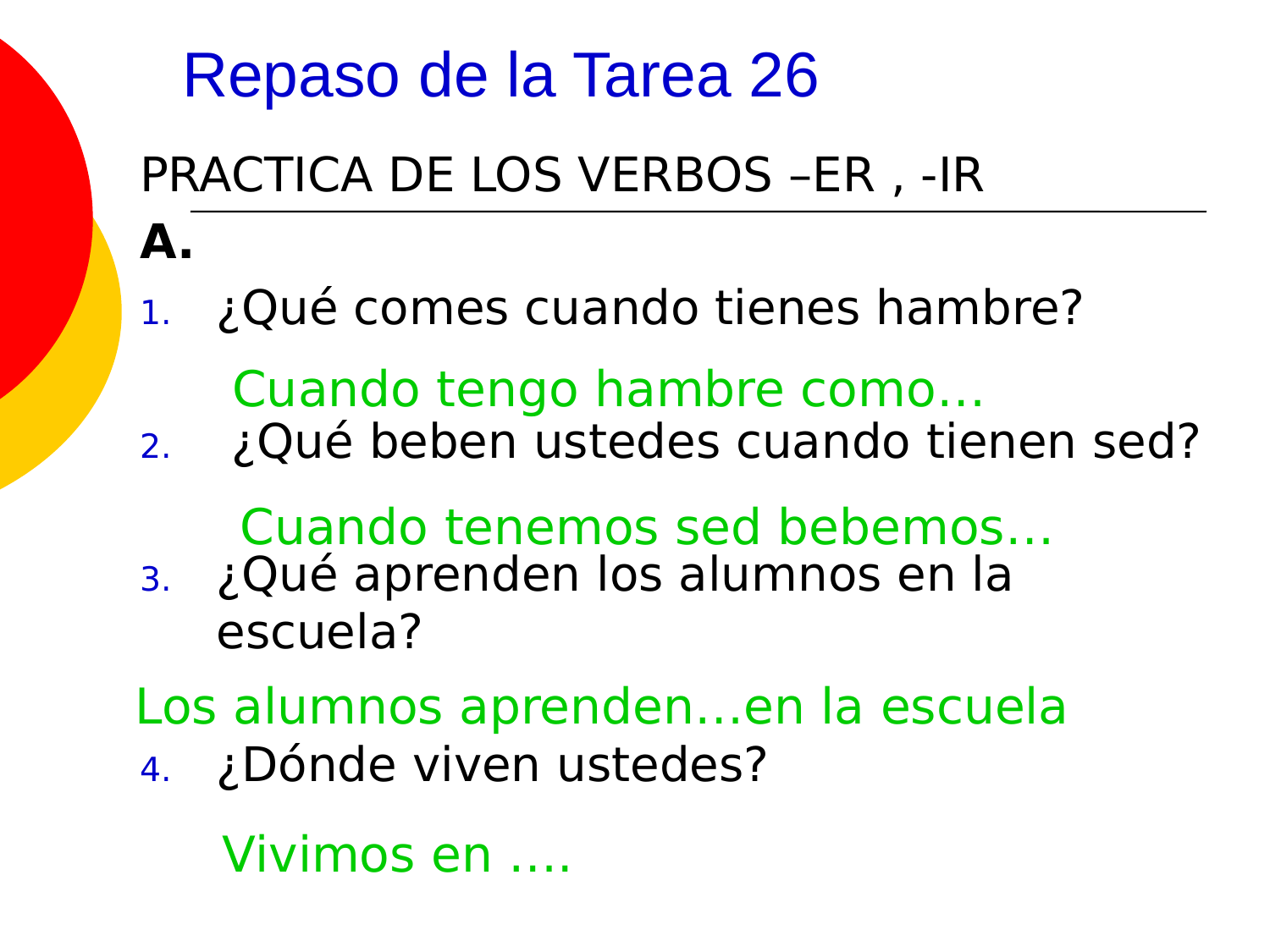

# Repaso de la Tarea 26
PRACTICA DE LOS VERBOS –ER , -IR
A.
¿Qué comes cuando tienes hambre?

 ¿Qué beben ustedes cuando tienen sed?

¿Qué aprenden los alumnos en la escuela?

¿Dónde viven ustedes?

Cuando tengo hambre como…
Cuando tenemos sed bebemos…
Los alumnos aprenden…en la escuela
Vivimos en ….